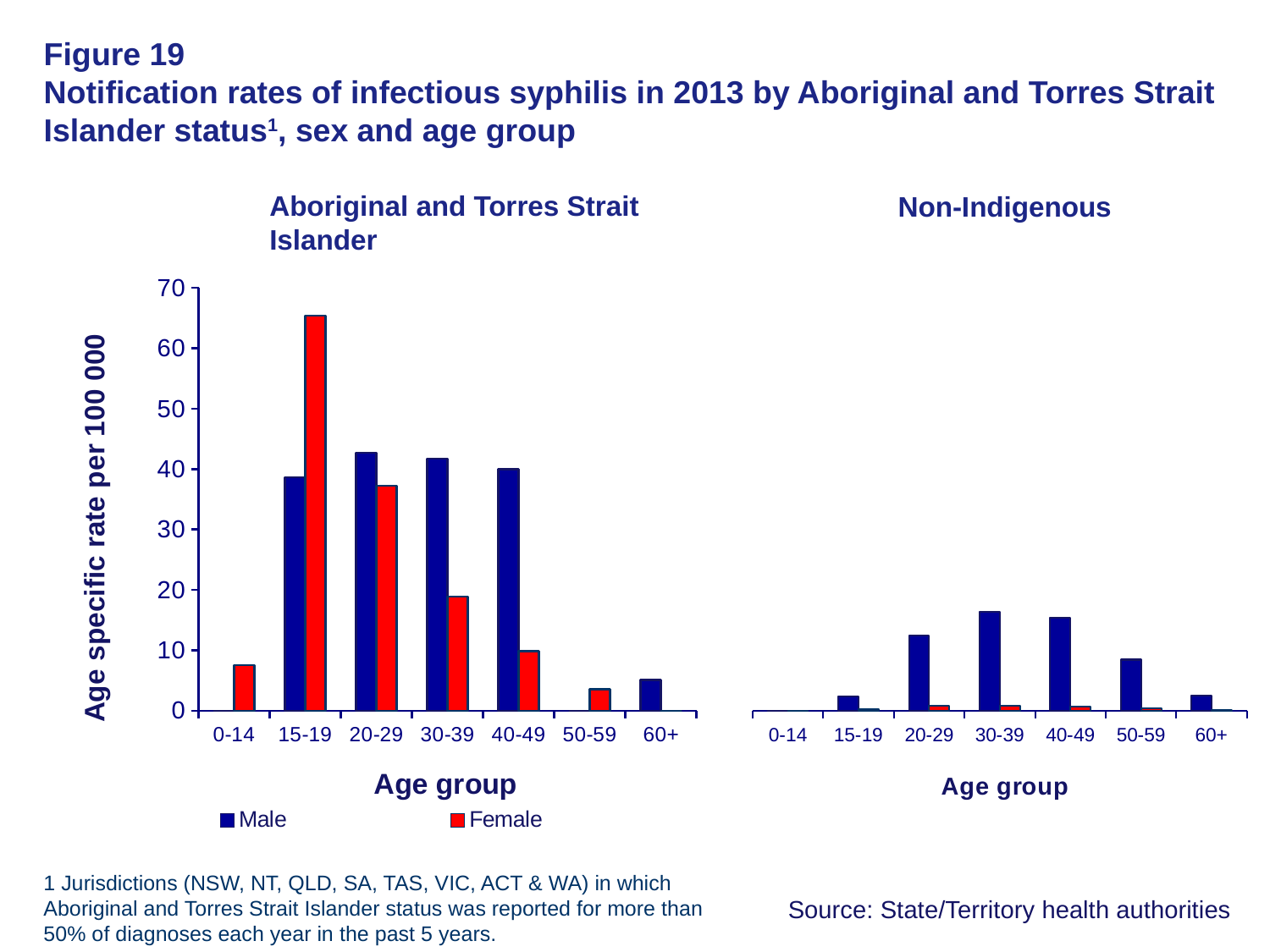

# Figure 19 Notification rates of infectious syphilis in 2013 by Aboriginal and Torres Strait Islander status1, sex and age group
Aboriginal and Torres Strait Islander
Non-Indigenous

### Chart

| Category | Male | Female |
|---|---|---|
| 0-14 | 0.0 | 7.554181030007261 |
| 15-19 | 38.60335721470081 | 65.40272846641871 |
| 20-29 | 42.66259086738844 | 37.20265829348051 |
| 30-39 | 41.7425454709455 | 18.914196754875 |
| 40-49 | 39.95833751786115 | 9.825095892621585 |
| 50-59 | 0.0 | 3.519558849532926 |
| 60+ | 5.090676196750838 | 0.0 |

### Chart

| Category | Male | Female |
|---|---|---|
| 0-14 | 0.0 | 0.0 |
| 15-19 | 4.123323780018687 | 0.451861942319522 |
| 20-29 | 21.47148059687805 | 1.378158567166124 |
| 30-39 | 28.11744503422915 | 1.474396212314593 |
| 40-49 | 26.47585922740335 | 1.274545759857098 |
| 50-59 | 14.51209088522913 | 0.61717465398103 |
| 60+ | 4.297694174961372 | 0.083608338577318 |
1 Jurisdictions (NSW, NT, QLD, SA, TAS, VIC, ACT & WA) in which Aboriginal and Torres Strait Islander status was reported for more than 50% of diagnoses each year in the past 5 years.
 Source: State/Territory health authorities